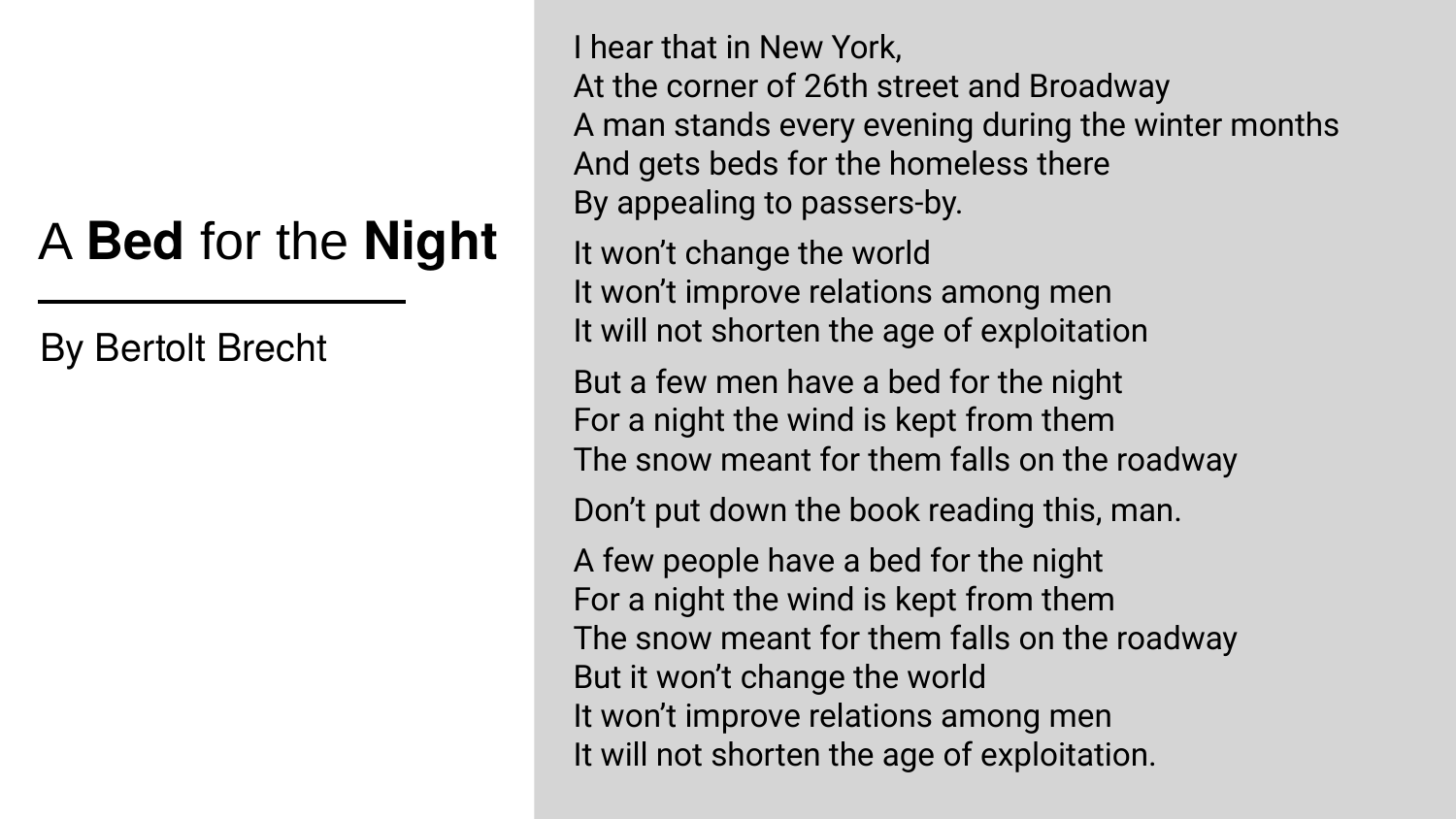

I hear that in New York,
At the corner of 26th street and Broadway
A man stands every evening during the winter months
And gets beds for the homeless there
By appealing to passers-by.

It won’t change the world
It won’t improve relations among men
It will not shorten the age of exploitation

But a few men have a bed for the night
For a night the wind is kept from them
The snow meant for them falls on the roadway

Don’t put down the book reading this, man.

A few people have a bed for the night
For a night the wind is kept from them
The snow meant for them falls on the roadway
But it won’t change the world
It won’t improve relations among men
It will not shorten the age of exploitation.
A Bed for the Night
By Bertolt Brecht